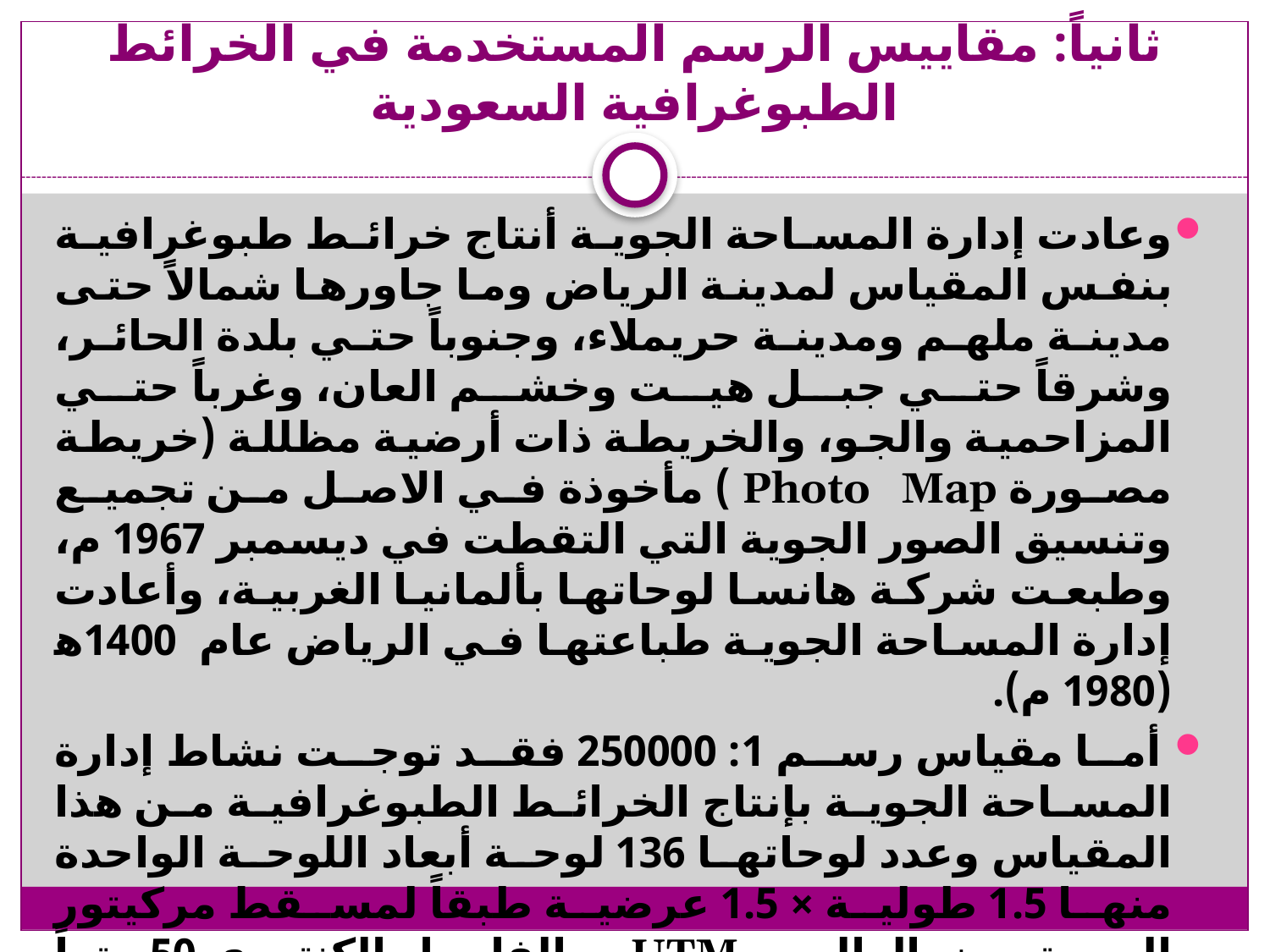

# ثانياً: مقاييس الرسم المستخدمة في الخرائط الطبوغرافية السعودية
وعادت إدارة المساحة الجوية أنتاج خرائط طبوغرافية بنفس المقياس لمدينة الرياض وما جاورها شمالاً حتى مدينة ملهم ومدينة حريملاء، وجنوباً حتي بلدة الحائر، وشرقاً حتي جبل هيت وخشم العان، وغرباً حتي المزاحمية والجو، والخريطة ذات أرضية مظللة (خريطة مصورة Photo Map ) مأخوذة في الاصل من تجميع وتنسيق الصور الجوية التي التقطت في ديسمبر 1967 م، وطبعت شركة هانسا لوحاتها بألمانيا الغربية، وأعادت إدارة المساحة الجوية طباعتها في الرياض عام  1400ﮬ (1980 م).
 أما مقياس رسم 1: 250000 فقد توجت نشاط إدارة المساحة الجوية بإنتاج الخرائط الطبوغرافية من هذا المقياس وعدد لوحاتها 136 لوحة أبعاد اللوحة الواحدة منها 1.5 طولية × 1.5 عرضية طبقاً لمسقط مركيتور المستعرض العالمي UTM ، والفاصل الكنتوري 50 متراً مع كنتور إضافي 25 متراً. وغطت لوحاتها في البداية وسط وشمال المملكة، ثم تبعت ذلك تغطية باقي مناطق في الجنوب والجنوب الغربي.